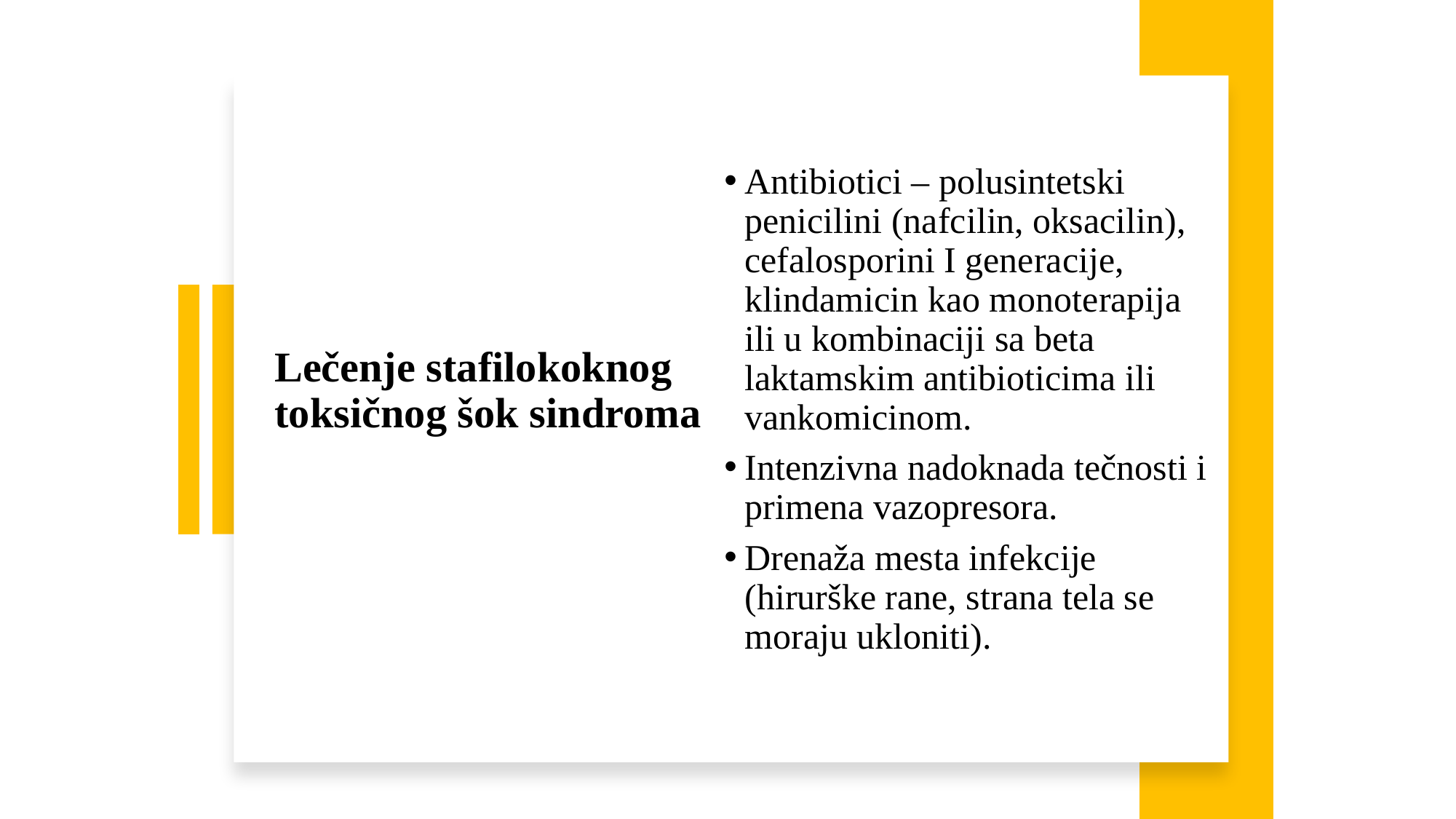

# Lečenje stafilokoknog toksičnog šok sindroma

Antibiotici – polusintetski penicilini (nafcilin, oksacilin), cefalosporini I generacije, klindamicin kao monoterapija ili u kombinaciji sa beta laktamskim antibioticima ili vankomicinom.
Intenzivna nadoknada tečnosti i primena vazopresora.
Drenaža mesta infekcije (hirurške rane, strana tela se moraju ukloniti).